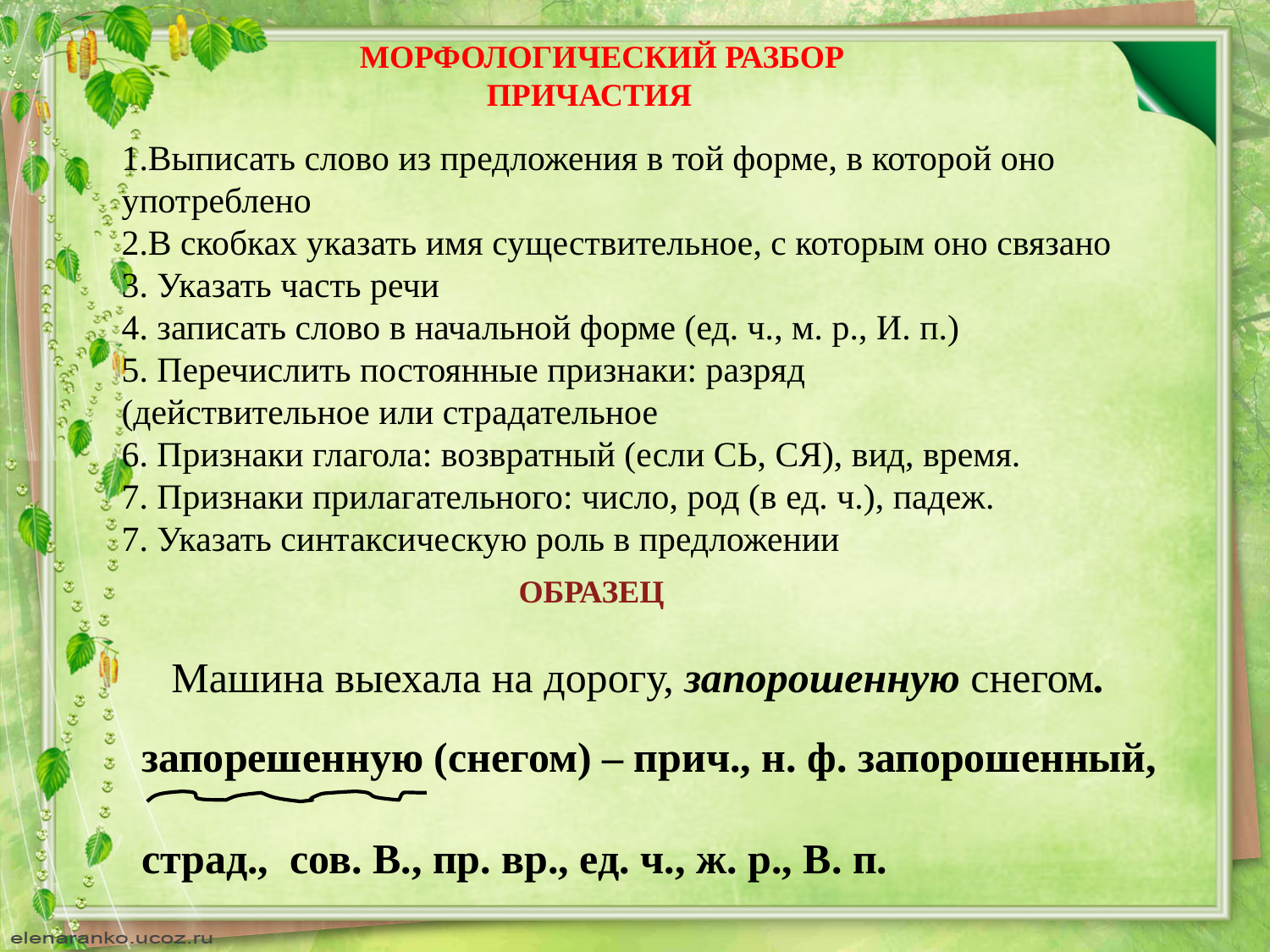

МОРФОЛОГИЧЕСКИЙ РАЗБОР
	ПРИЧАСТИЯ
1.Выписать слово из предложения в той форме, в которой оно употреблено
2.В скобках указать имя существительное, с которым оно связано
3. Указать часть речи
4. записать слово в начальной форме (ед. ч., м. р., И. п.)
5. Перечислить постоянные признаки: разряд
(действительное или страдательное
6. Признаки глагола: возвратный (если СЬ, СЯ), вид, время.
7. Признаки прилагательного: число, род (в ед. ч.), падеж.
7. Указать синтаксическую роль в предложении
ОБРАЗЕЦ
Машина выехала на дорогу, запорошенную снегом.
запорешенную (снегом) – прич., н. ф. запорошенный,

страд.,  сов. В., пр. вр., ед. ч., ж. р., В. п.